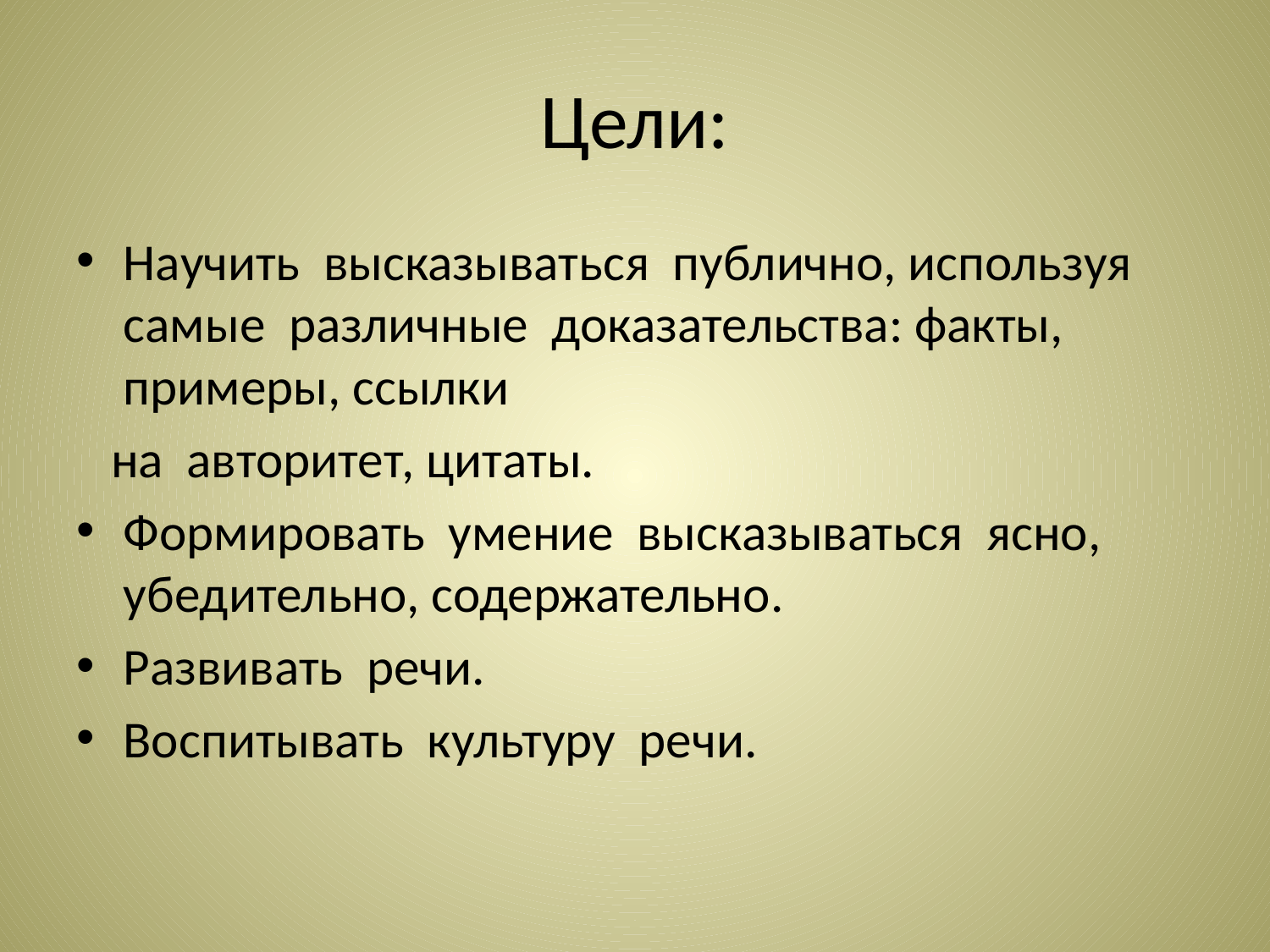

# Цели:
Научить  высказываться  публично, используя  самые  различные  доказательства: факты,  примеры, ссылки
   на  авторитет, цитаты.
Формировать  умение  высказываться  ясно, убедительно, содержательно.
Развивать  речи.
Воспитывать  культуру  речи.